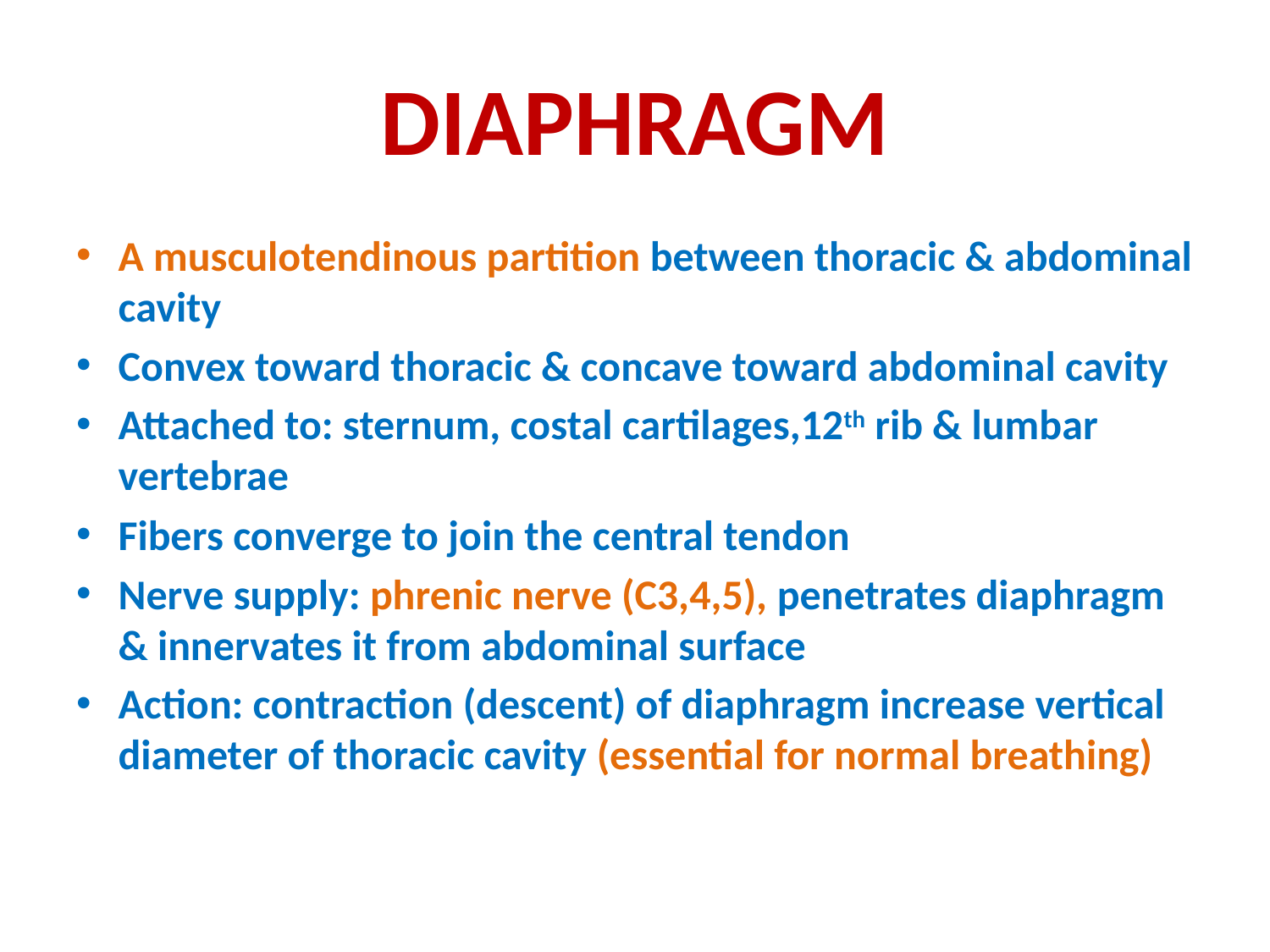

# DIAPHRAGM
A musculotendinous partition between thoracic & abdominal cavity
Convex toward thoracic & concave toward abdominal cavity
Attached to: sternum, costal cartilages,12th rib & lumbar vertebrae
Fibers converge to join the central tendon
Nerve supply: phrenic nerve (C3,4,5), penetrates diaphragm & innervates it from abdominal surface
Action: contraction (descent) of diaphragm increase vertical diameter of thoracic cavity (essential for normal breathing)